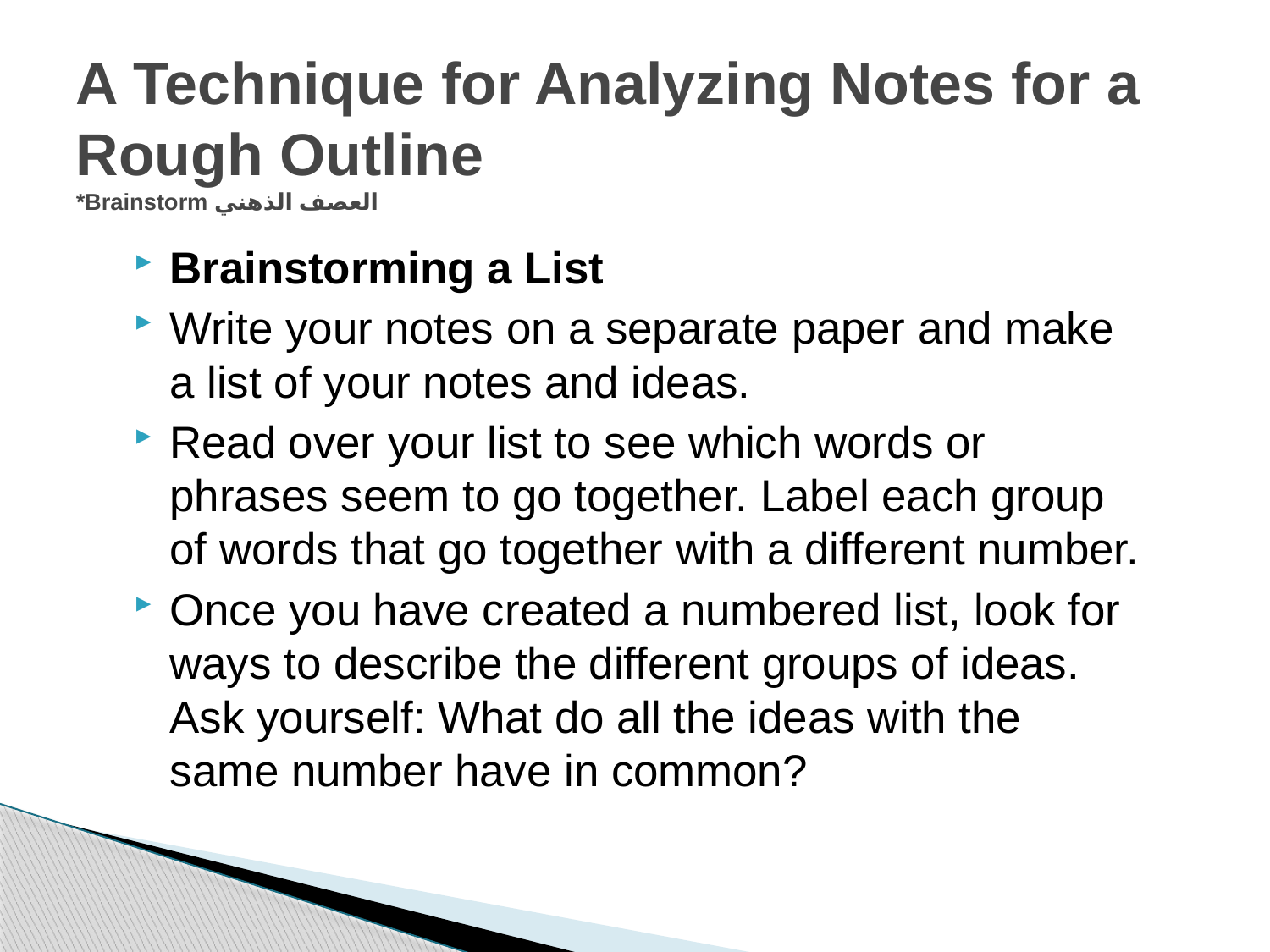

# A Technique for Analyzing Notes for a Rough Outline *Brainstorm العصف الذهني
Brainstorming a List
Write your notes on a separate paper and make a list of your notes and ideas.
Read over your list to see which words or phrases seem to go together. Label each group of words that go together with a different number.
Once you have created a numbered list, look for ways to describe the different groups of ideas. Ask yourself: What do all the ideas with the same number have in common?